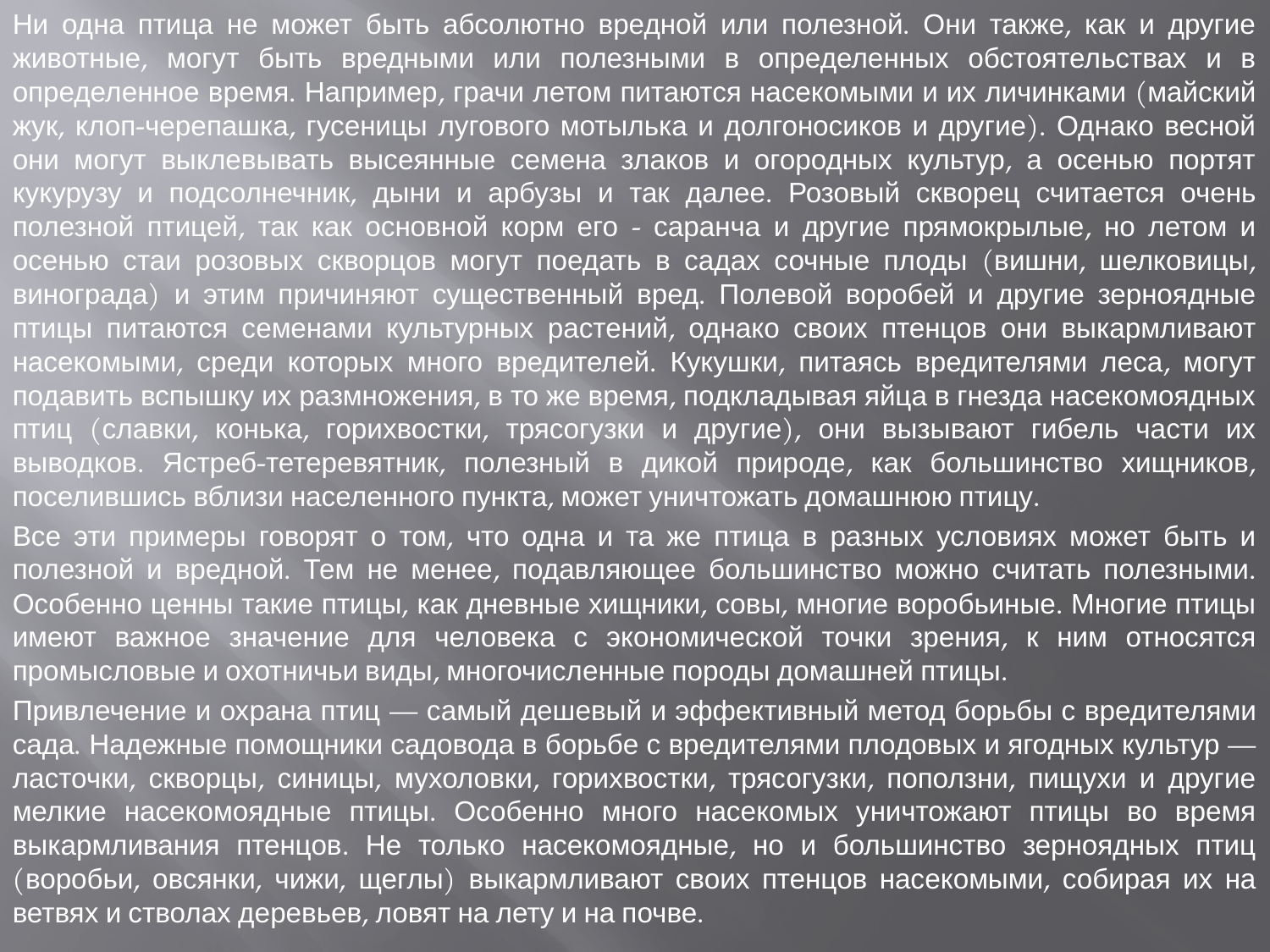

Ни одна птица не может быть абсолютно вредной или полезной. Они также, как и другие животные, могут быть вредными или полезными в определенных обстоятельствах и в определенное время. Например, грачи летом питаются насекомыми и их личинками (майский жук, клоп-черепашка, гусеницы лугового мотылька и долгоносиков и другие). Однако весной они могут выклевывать высеянные семена злаков и огородных культур, а осенью портят кукурузу и подсолнечник, дыни и арбузы и так далее. Розовый скворец считается очень полезной птицей, так как основной корм его - саранча и другие прямокрылые, но летом и осенью стаи розовых скворцов могут поедать в садах сочные плоды (вишни, шелковицы, винограда) и этим причиняют существенный вред. Полевой воробей и другие зерноядные птицы питаются семенами культурных растений, однако своих птенцов они выкармливают насекомыми, среди которых много вредителей. Кукушки, питаясь вредителями леса, могут подавить вспышку их размножения, в то же время, подкладывая яйца в гнезда насекомоядных птиц (славки, конька, горихвостки, трясогузки и другие), они вызывают гибель части их выводков. Ястреб-тетеревятник, полезный в дикой природе, как большинство хищников, поселившись вблизи населенного пункта, может уничтожать домашнюю птицу.
Все эти примеры говорят о том, что одна и та же птица в разных условиях может быть и полезной и вредной. Тем не менее, подавляющее большинство можно считать полезными. Особенно ценны такие птицы, как дневные хищники, совы, многие воробьиные. Многие птицы имеют важное значение для человека с экономической точки зрения, к ним относятся промысловые и охотничьи виды, многочисленные породы домашней птицы.
Привлечение и охрана птиц — самый дешевый и эффективный метод борьбы с вредителями сада. Надежные помощники садовода в борьбе с вредителями плодовых и ягодных культур — ласточки, скворцы, синицы, мухоловки, горихвостки, трясогузки, поползни, пищухи и другие мелкие насекомоядные птицы. Особенно много насекомых уничтожают птицы во время выкармливания птенцов. Не только насекомоядные, но и большинство зерноядных птиц (воробьи, овсянки, чижи, щеглы) выкармливают своих птенцов насекомыми, собирая их на ветвях и стволах деревьев, ловят на лету и на почве.